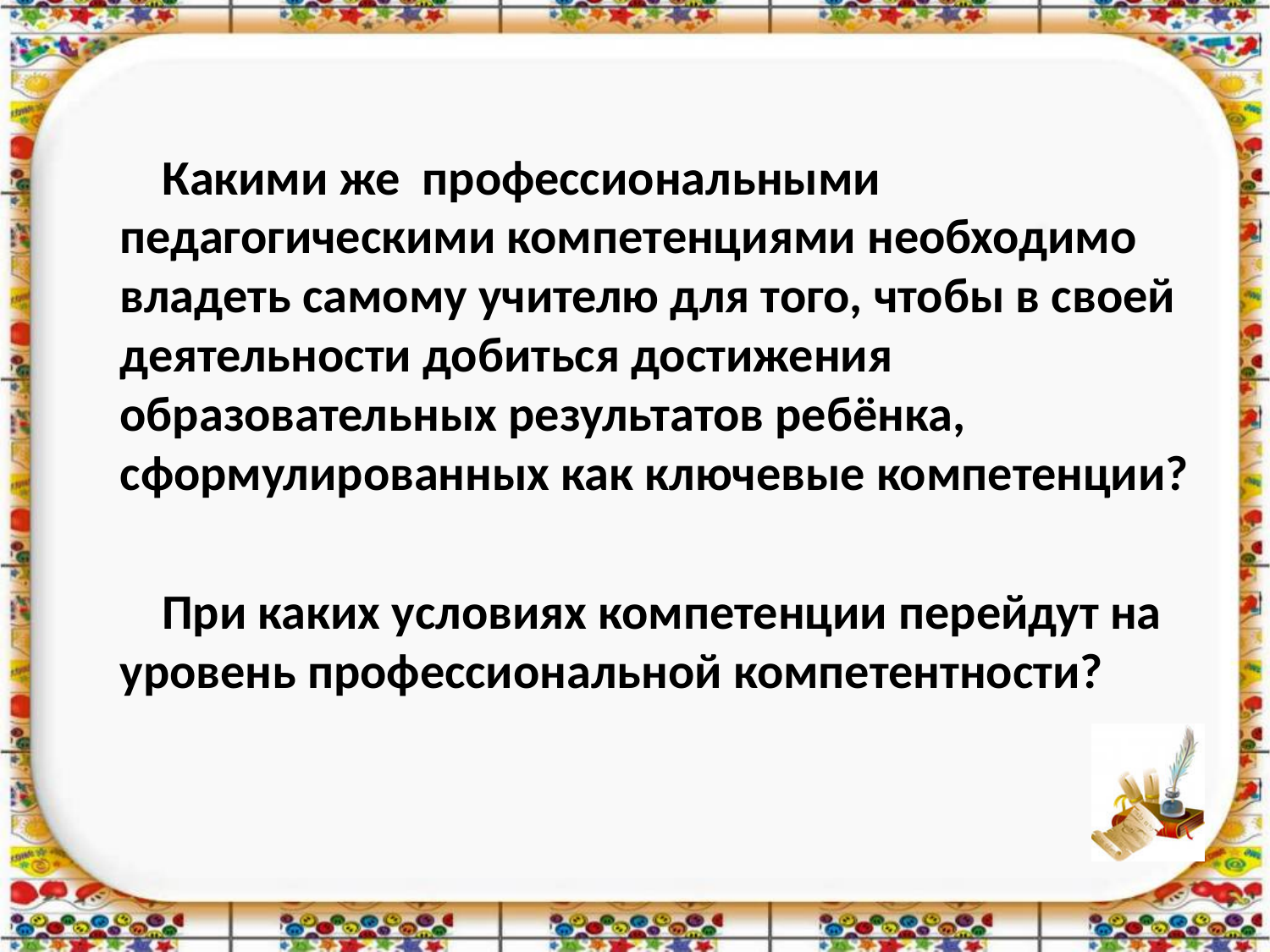

#
        Какими же  профессиональными педагогическими компетенциями необходимо владеть самому учителю для того, чтобы в своей деятельности добиться достижения образовательных результатов ребёнка, сформулированных как ключевые компетенции?

        При каких условиях компетенции перейдут на уровень профессиональной компетентности?